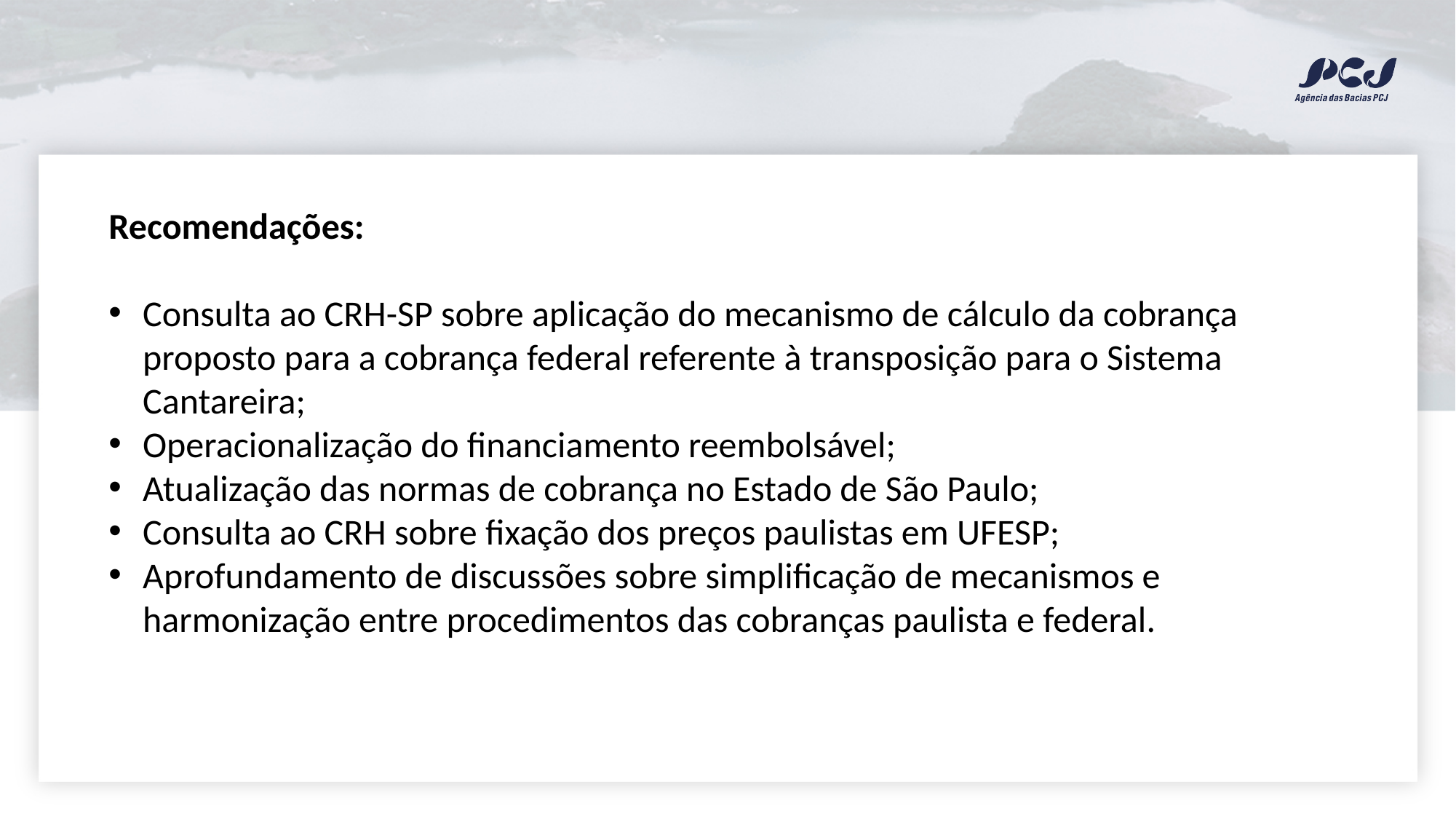

Recomendações:

Consulta ao CRH-SP sobre aplicação do mecanismo de cálculo da cobrança proposto para a cobrança federal referente à transposição para o Sistema Cantareira;
Operacionalização do financiamento reembolsável;
Atualização das normas de cobrança no Estado de São Paulo;
Consulta ao CRH sobre fixação dos preços paulistas em UFESP;
Aprofundamento de discussões sobre simplificação de mecanismos e harmonização entre procedimentos das cobranças paulista e federal.